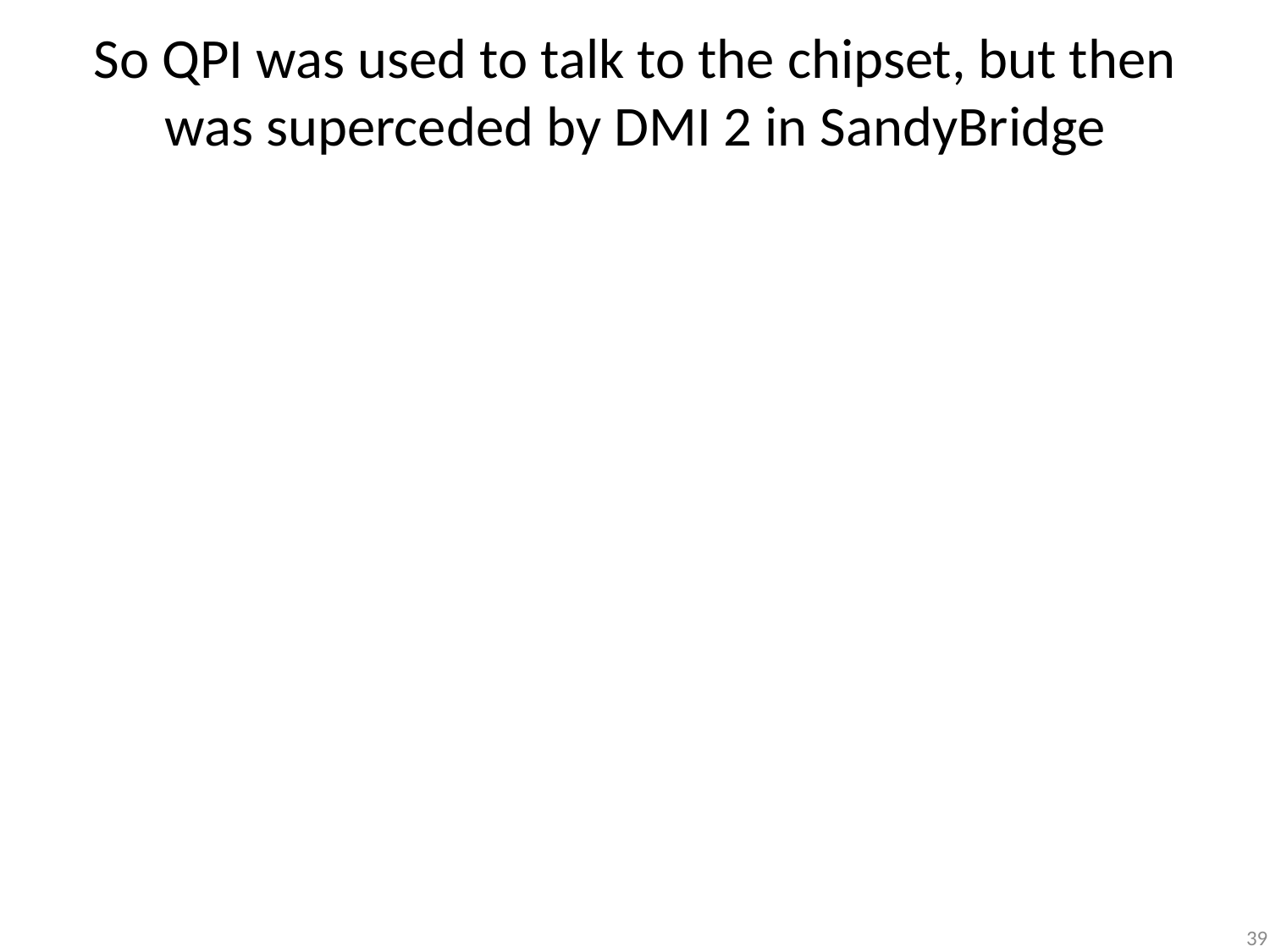

# So QPI was used to talk to the chipset, but then was superceded by DMI 2 in SandyBridge

39